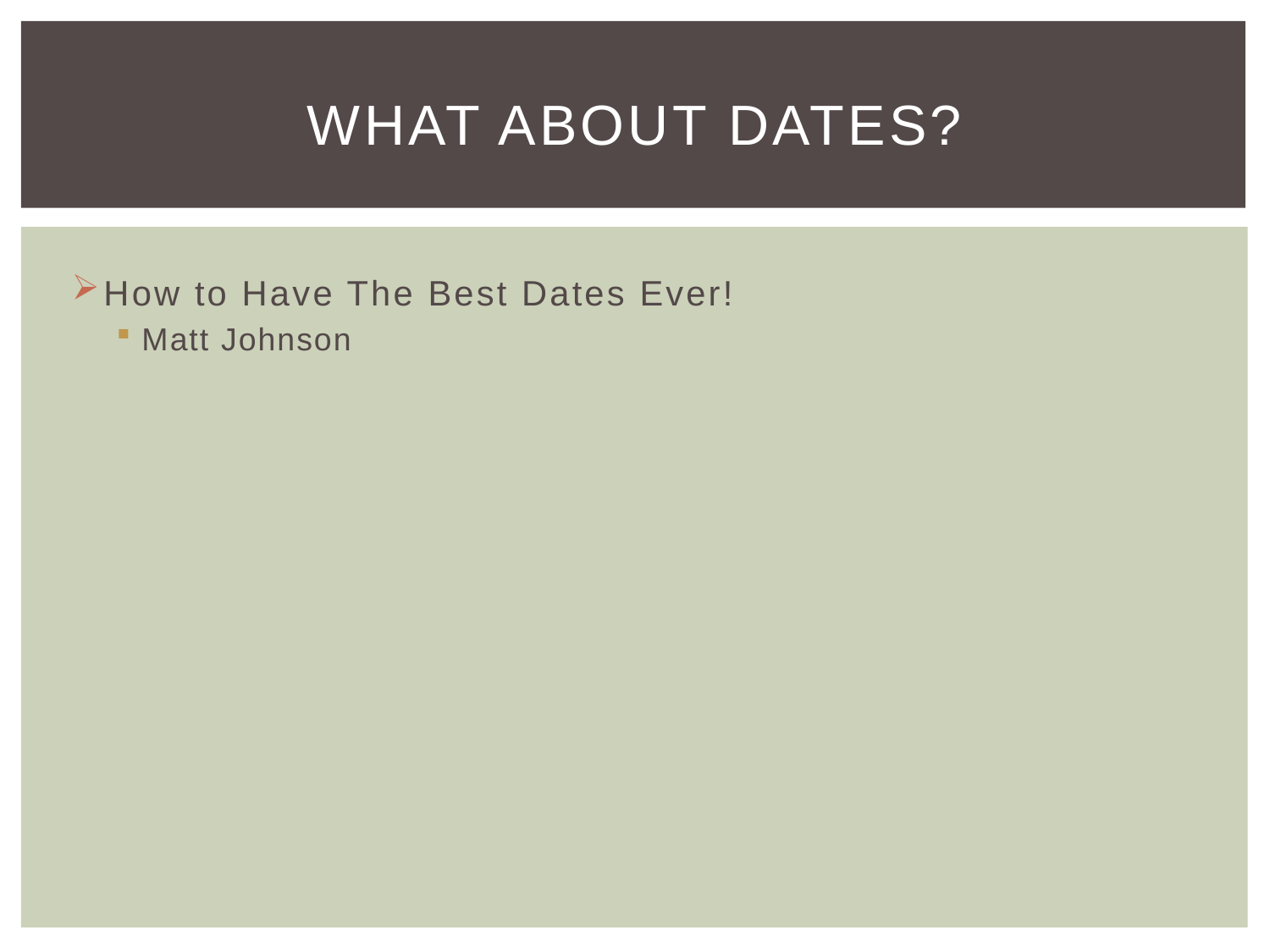

# What About Dates?
How to Have The Best Dates Ever!
Matt Johnson